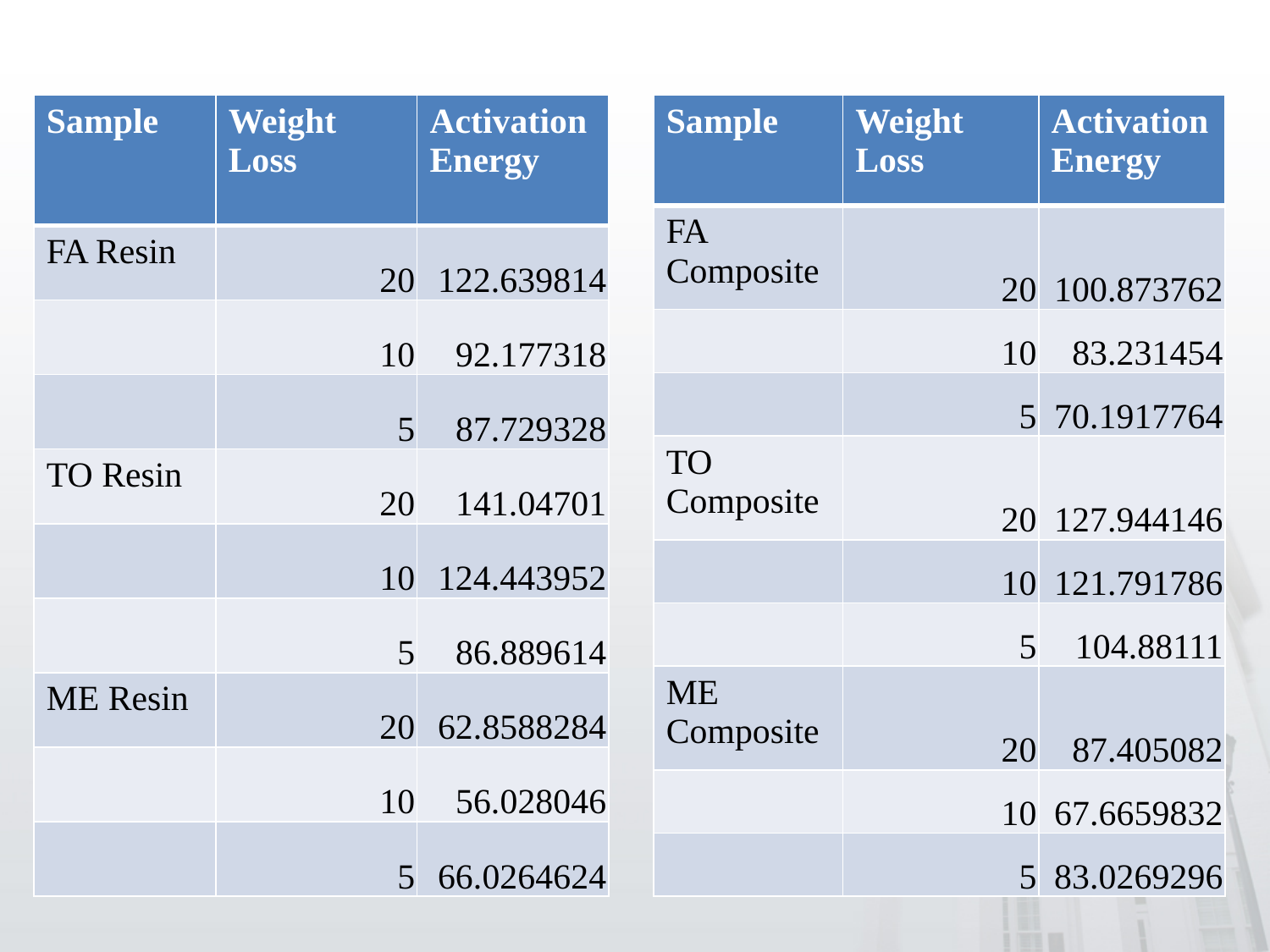

| Sample | Weight Loss | Activation Energy |
| --- | --- | --- |
| FA Composite | 20 | 100.873762 |
|  | 10 | 83.231454 |
|  | 5 | 70.1917764 |
| TO Composite | 20 | 127.944146 |
|  | 10 | 121.791786 |
|  | 5 | 104.88111 |
| ME Composite | 20 | 87.405082 |
|  | 10 | 67.6659832 |
|  | 5 | 83.0269296 |
| Sample | Weight Loss | Activation Energy |
| --- | --- | --- |
| FA Resin | 20 | 122.639814 |
|  | 10 | 92.177318 |
|  | 5 | 87.729328 |
| TO Resin | 20 | 141.04701 |
|  | 10 | 124.443952 |
|  | 5 | 86.889614 |
| ME Resin | 20 | 62.8588284 |
|  | 10 | 56.028046 |
|  | 5 | 66.0264624 |